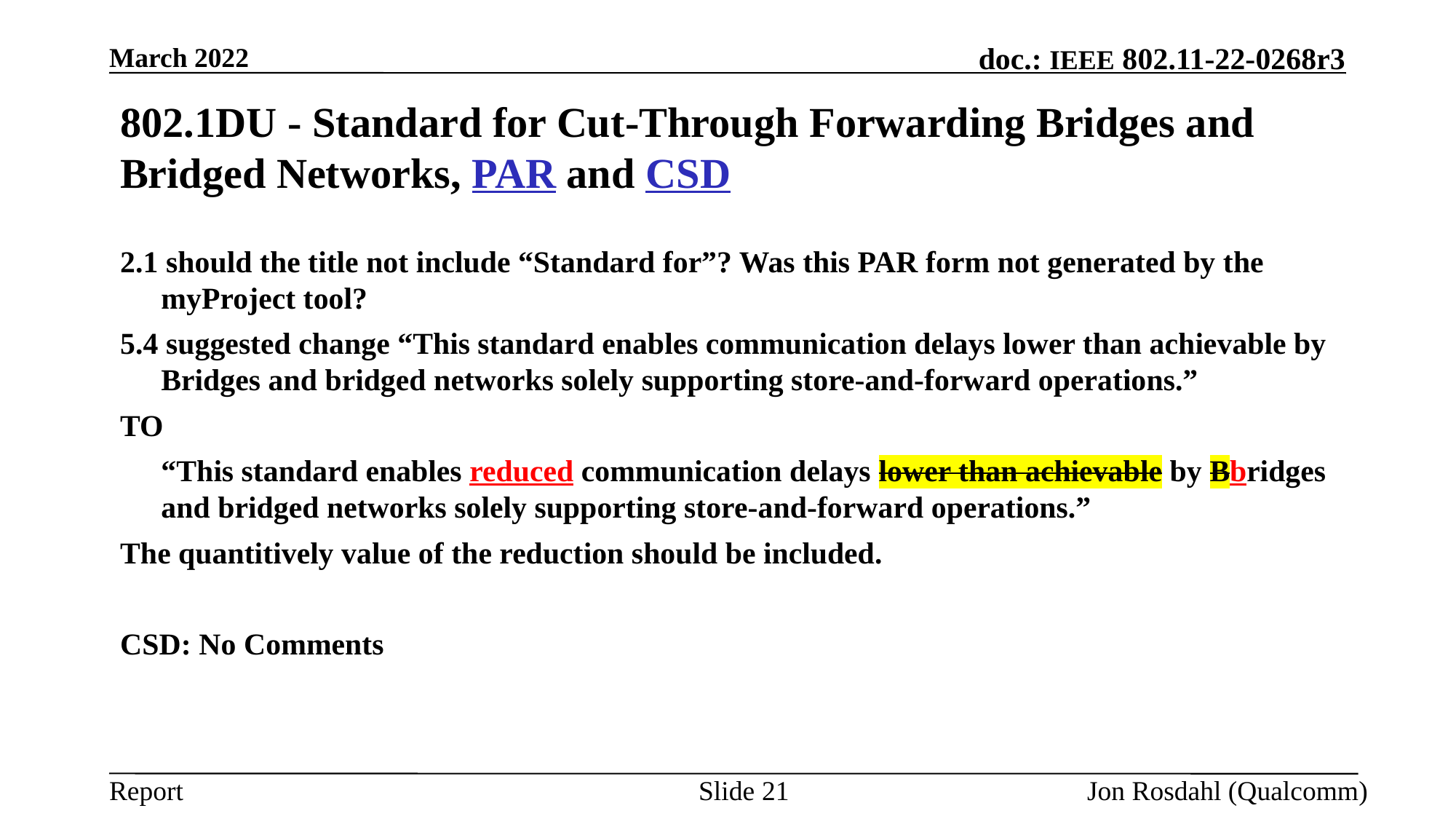

March 2022
# 802.1DU - Standard for Cut-Through Forwarding Bridges and Bridged Networks, PAR and CSD
2.1 should the title not include “Standard for”? Was this PAR form not generated by the myProject tool?
5.4 suggested change “This standard enables communication delays lower than achievable by Bridges and bridged networks solely supporting store-and-forward operations.”
TO
	“This standard enables reduced communication delays lower than achievable by Bbridges and bridged networks solely supporting store-and-forward operations.”
The quantitively value of the reduction should be included.

CSD: No Comments
Slide 21
Jon Rosdahl (Qualcomm)